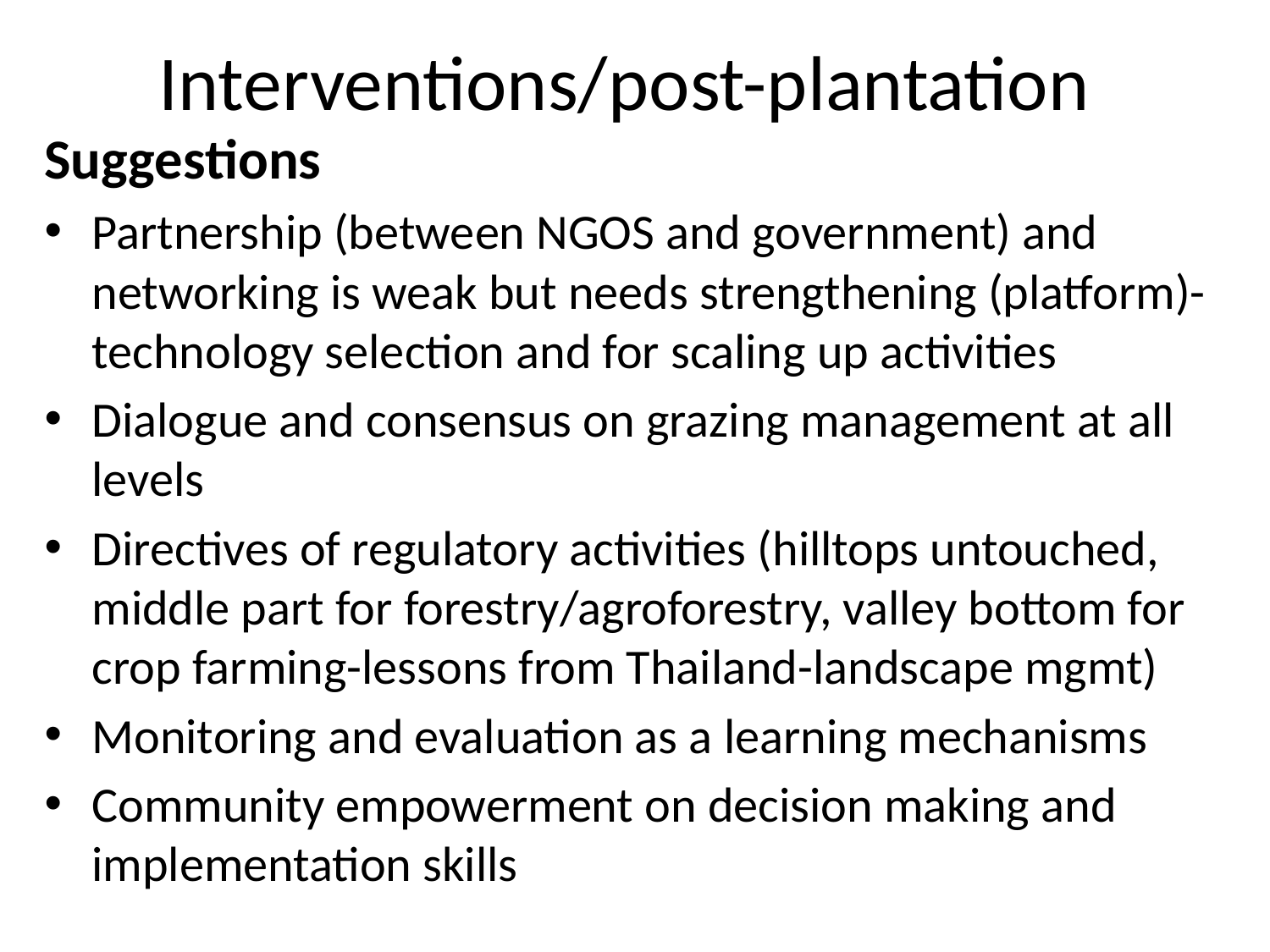

Interventions/post-plantation
Suggestions
Partnership (between NGOS and government) and networking is weak but needs strengthening (platform)- technology selection and for scaling up activities
Dialogue and consensus on grazing management at all levels
Directives of regulatory activities (hilltops untouched, middle part for forestry/agroforestry, valley bottom for crop farming-lessons from Thailand-landscape mgmt)
Monitoring and evaluation as a learning mechanisms
Community empowerment on decision making and implementation skills